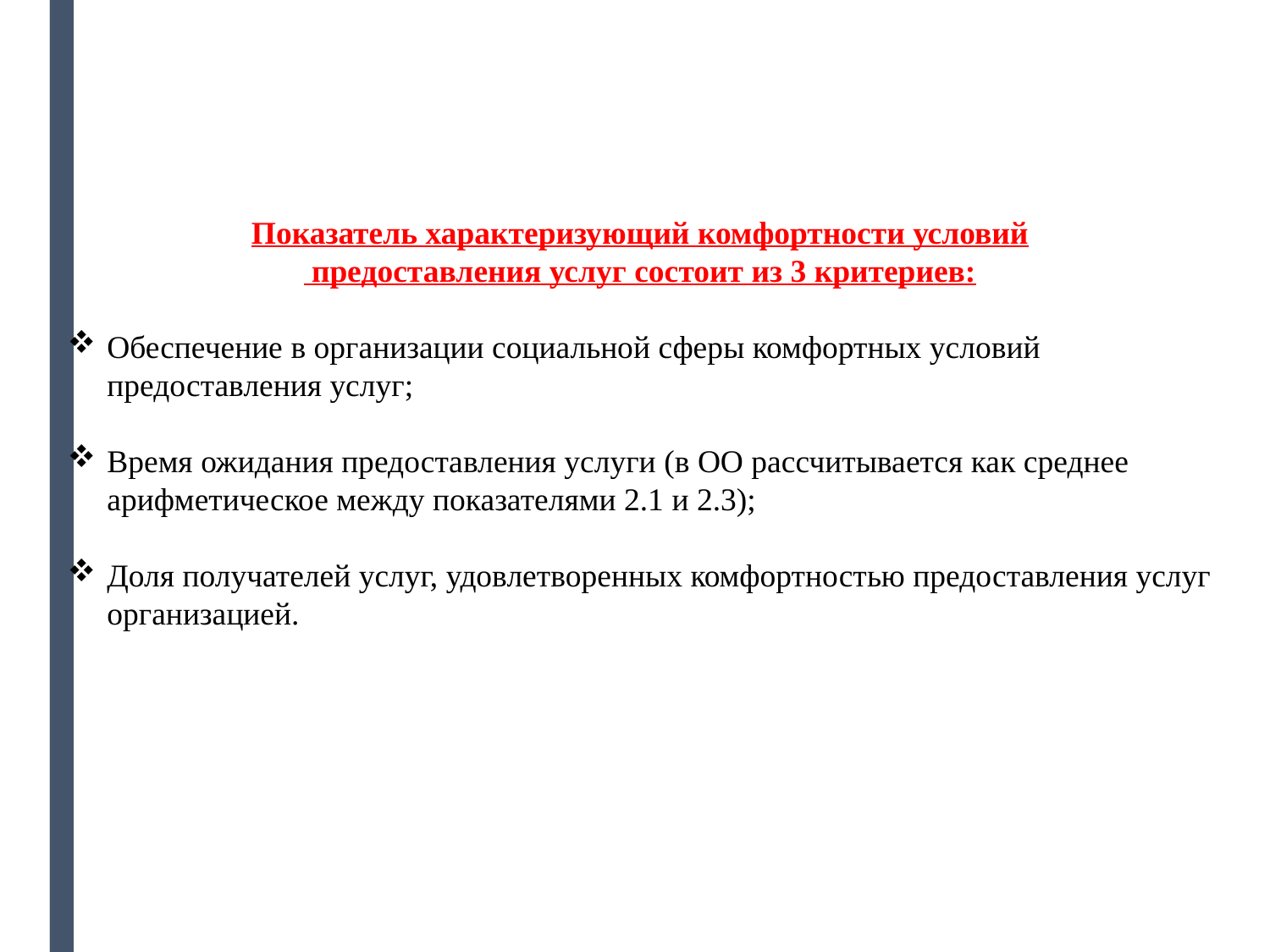

Показатель характеризующий комфортности условий
 предоставления услуг состоит из 3 критериев:

Обеспечение в организации социальной сферы комфортных условий предоставления услуг;

Время ожидания предоставления услуги (в ОО рассчитывается как среднее арифметическое между показателями 2.1 и 2.3);

Доля получателей услуг, удовлетворенных комфортностью предоставления услуг организацией.